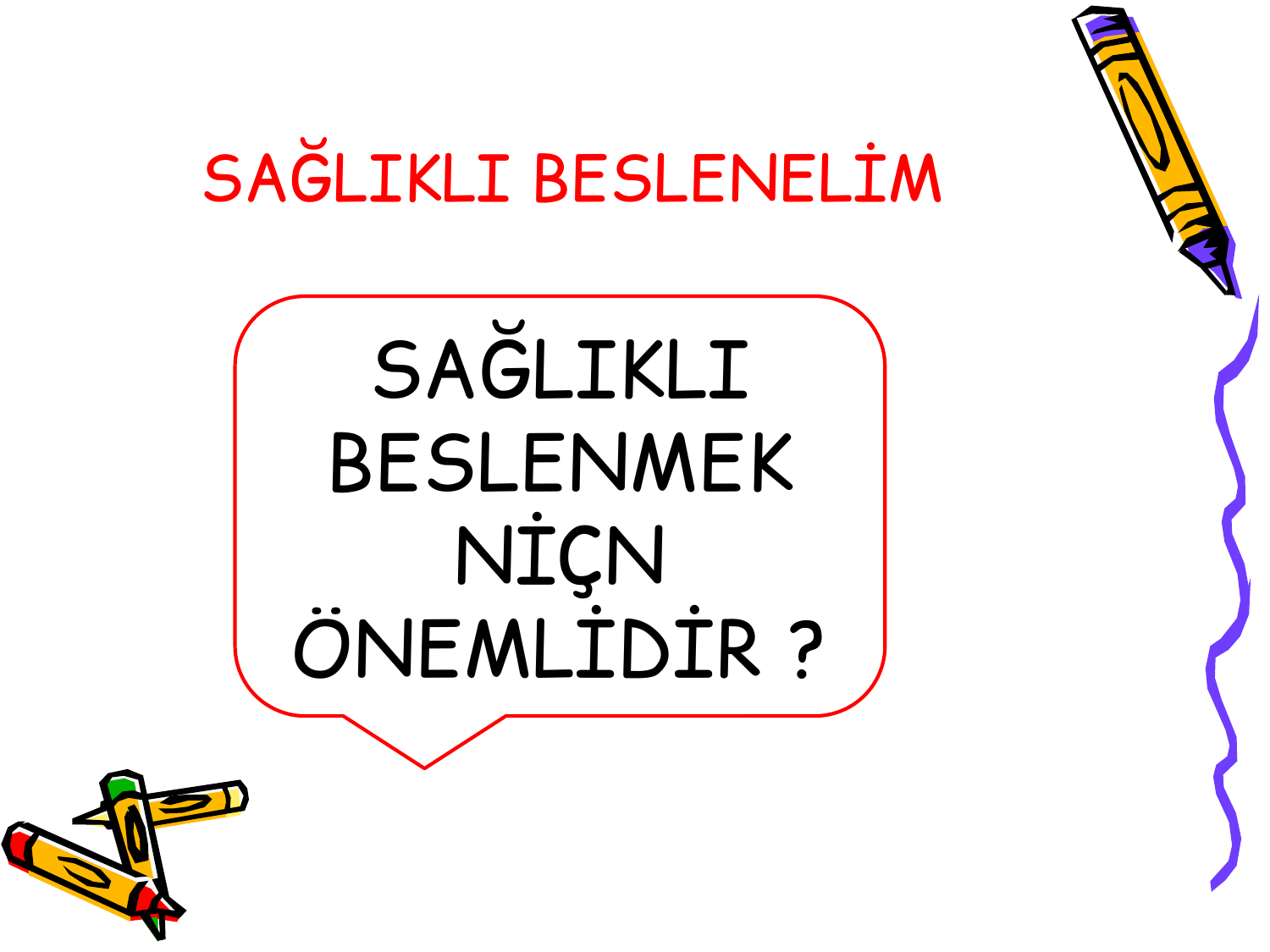

# SAĞLIKLI BESLENELİM
SAĞLIKLI BESLENMEK NİÇN ÖNEMLİDİR ?